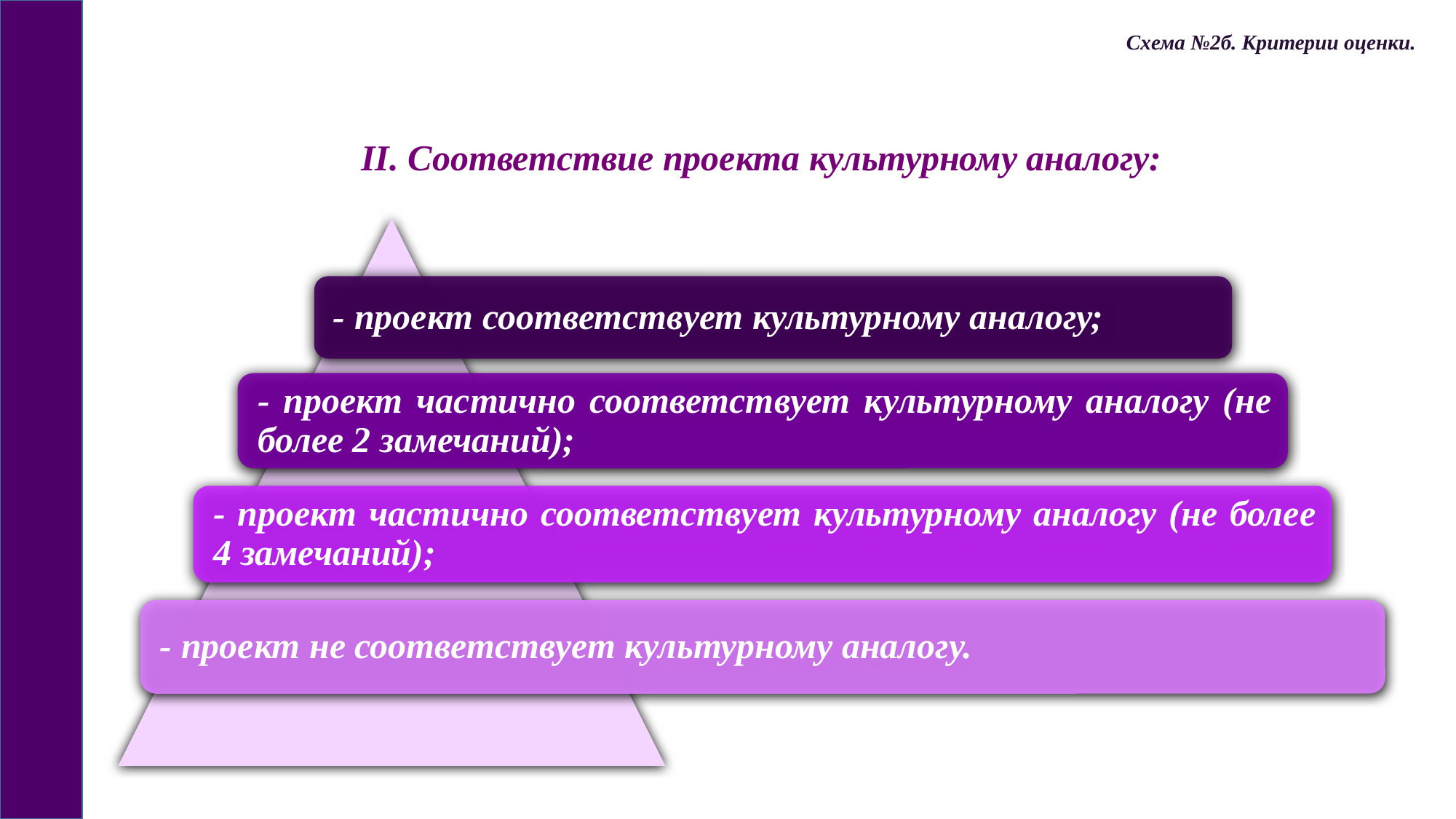

Схема №2б. Критерии оценки.

II. Соответствие проекта культурному аналогу:
- проект соответствует культурному аналогу;
- проект частично соответствует культурному аналогу (не более 2 замечаний);
- проект частично соответствует культурному аналогу (не более 4 замечаний);
- проект не соответствует культурному аналогу.